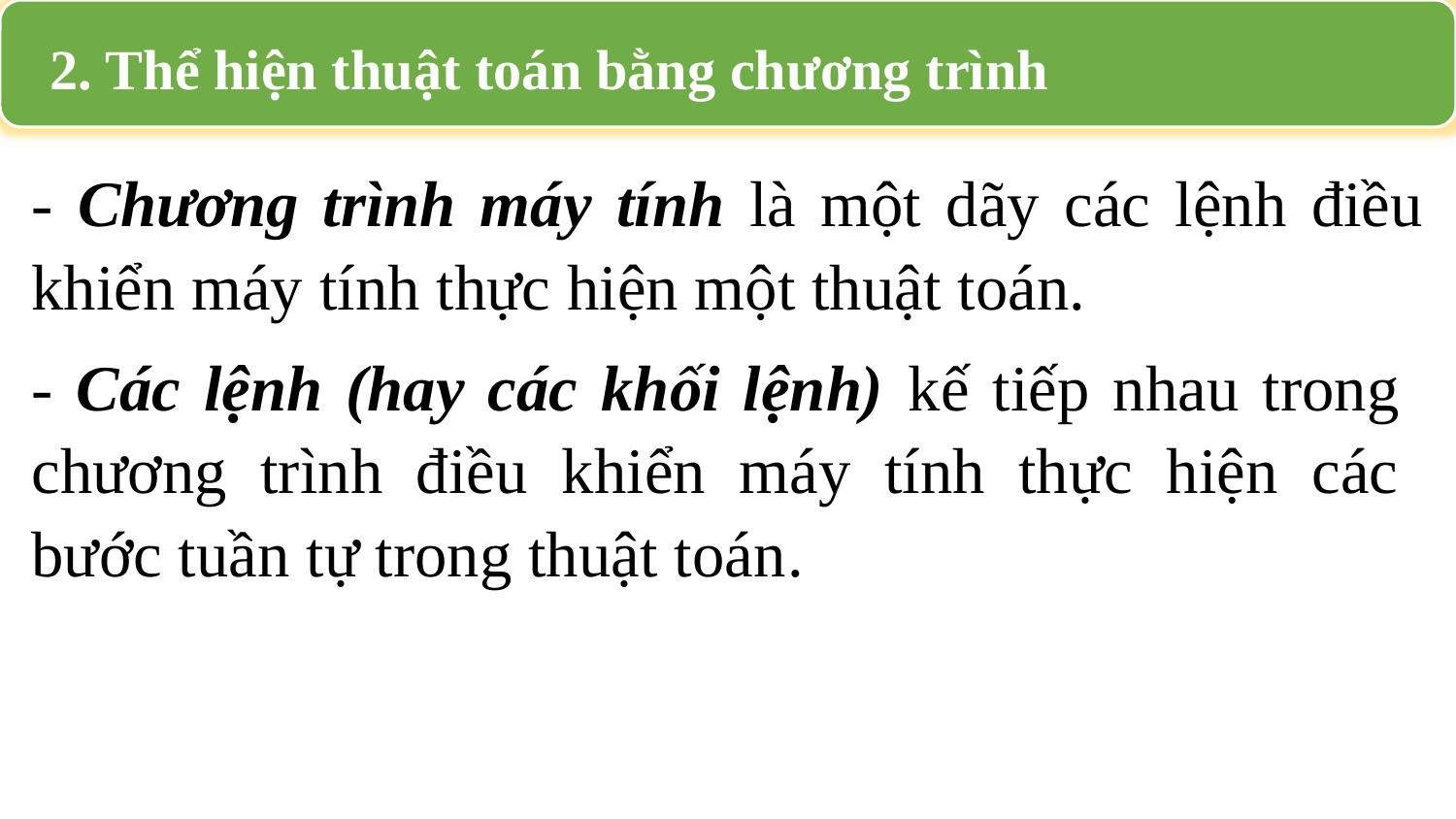

2. Thể hiện thuật toán bằng chương trình
- Chương trình máy tính là một dãy các lệnh điều khiển máy tính thực hiện một thuật toán.
- Các lệnh (hay các khối lệnh) kế tiếp nhau trong chương trình điều khiển máy tính thực hiện các bước tuần tự trong thuật toán.